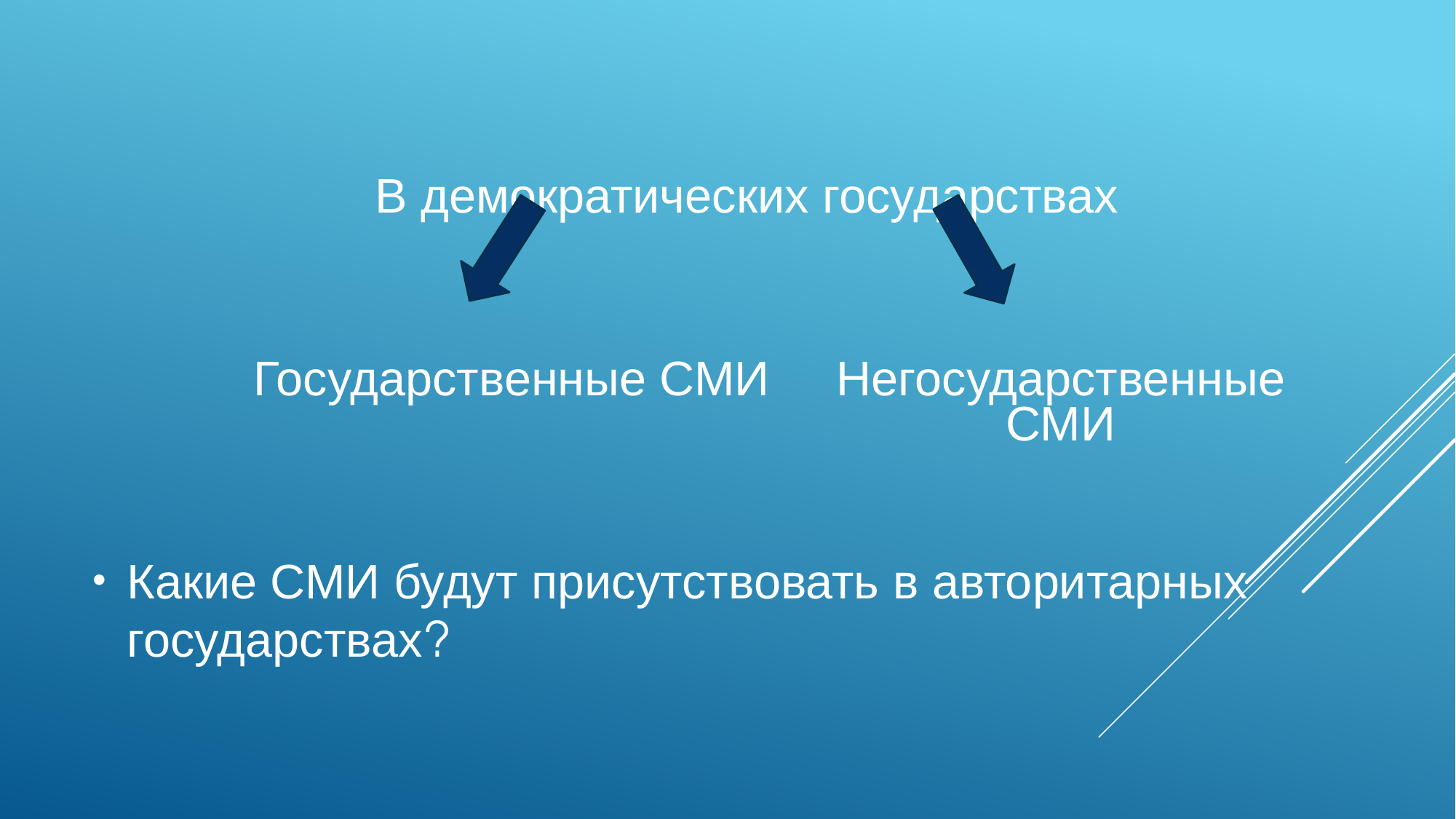

В демократических государствах

Какие СМИ будут присутствовать в авторитарных государствах?

| Государственные СМИ | Негосударственные СМИ |
| --- | --- |